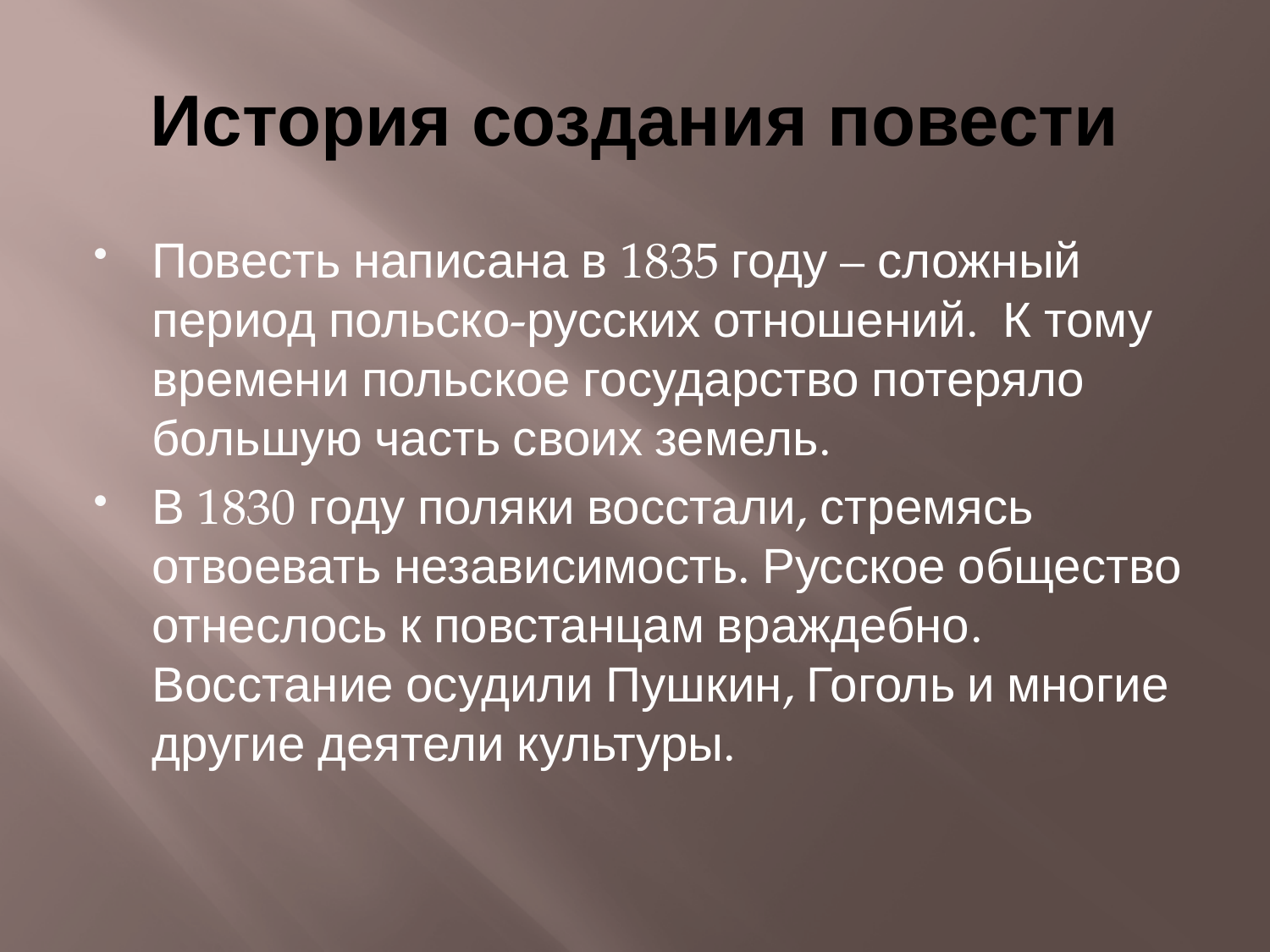

# История создания повести
Повесть написана в 1835 году – сложный период польско-русских отношений.  К тому времени польское государство потеряло большую часть своих земель.
В 1830 году поляки восстали, стремясь отвоевать независимость. Русское общество отнеслось к повстанцам враждебно. Восстание осудили Пушкин, Гоголь и многие другие деятели культуры.